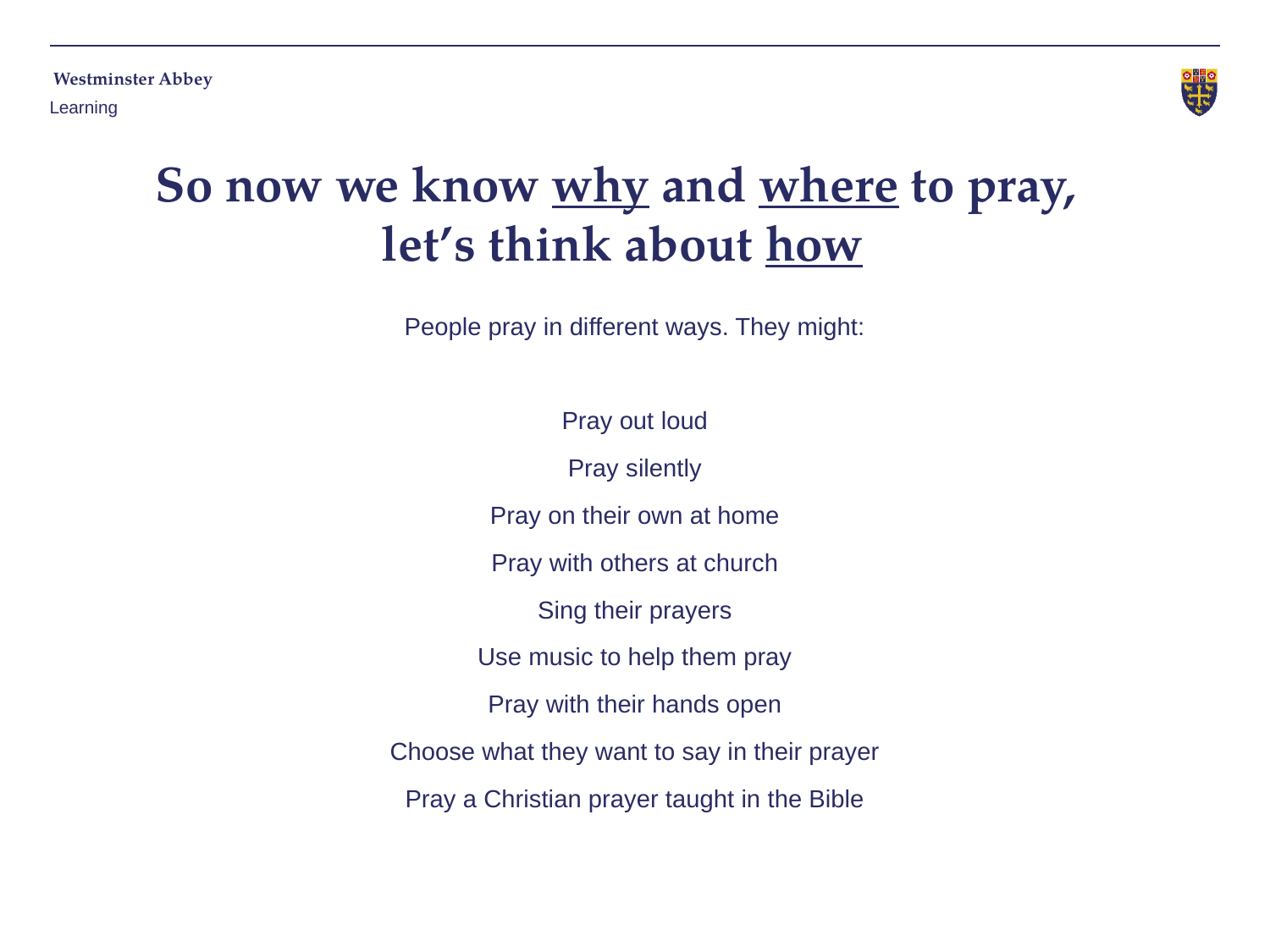

Learning
# So now we know why and where to pray, let’s think about how
People pray in different ways. They might:

Pray out loud
Pray silently
Pray on their own at home
Pray with others at church
Sing their prayers
Use music to help them pray
Pray with their hands open
Choose what they want to say in their prayer
Pray a Christian prayer taught in the Bible